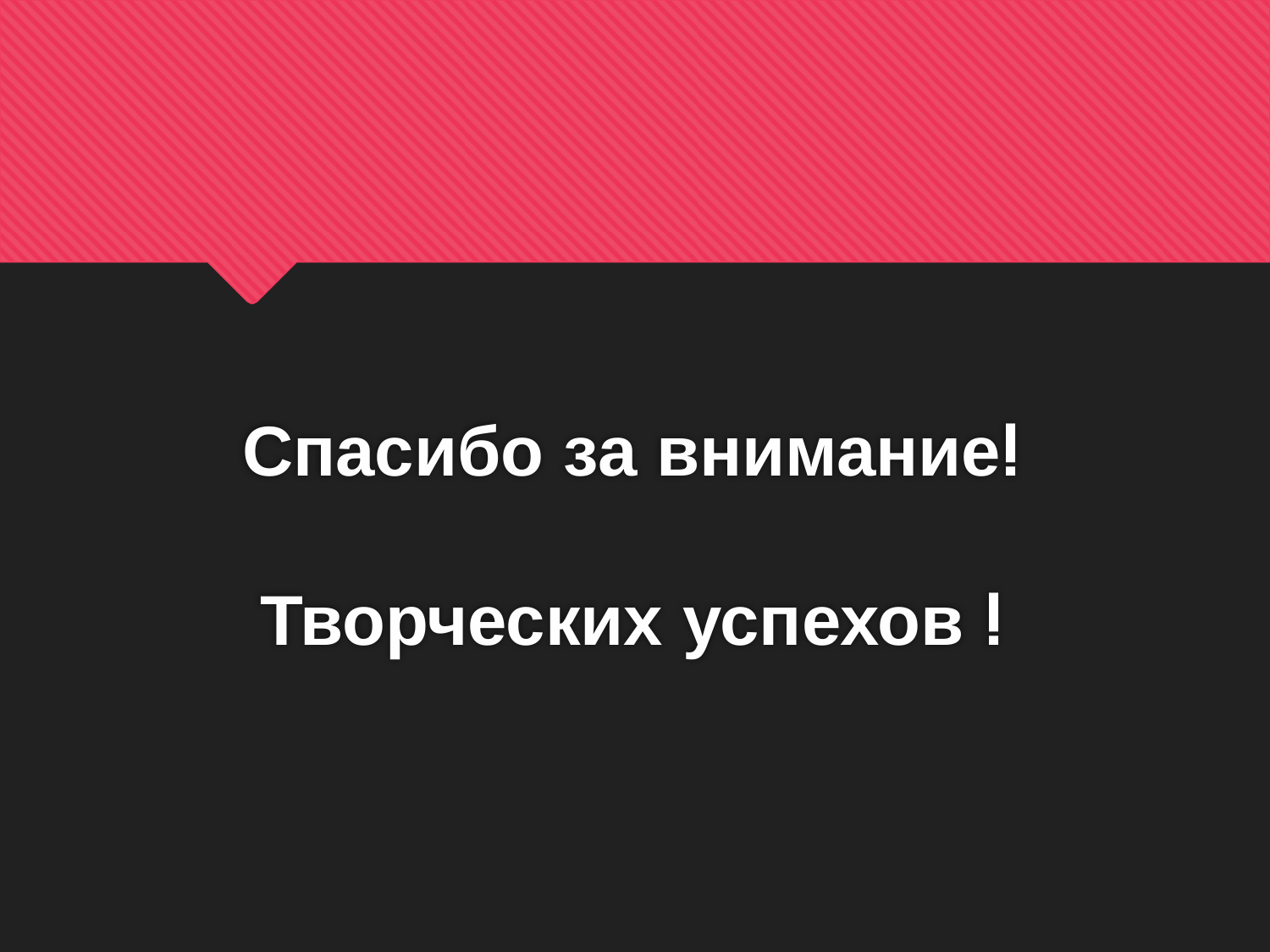

# Спасибо за внимание! Творческих успехов !